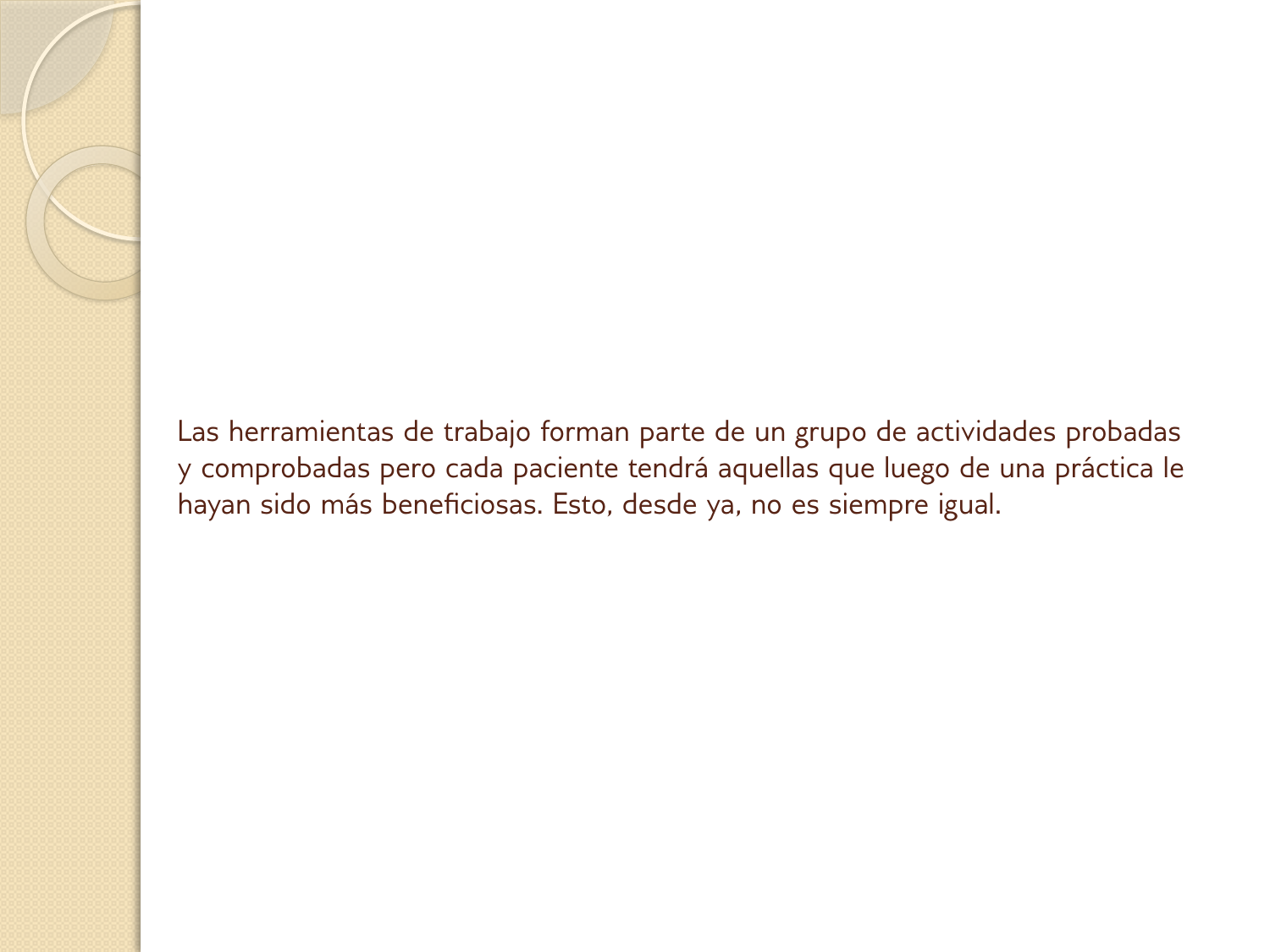

# Las herramientas de trabajo forman parte de un grupo de actividades probadas y comprobadas pero cada paciente tendrá aquellas que luego de una práctica le hayan sido más beneficiosas. Esto, desde ya, no es siempre igual.